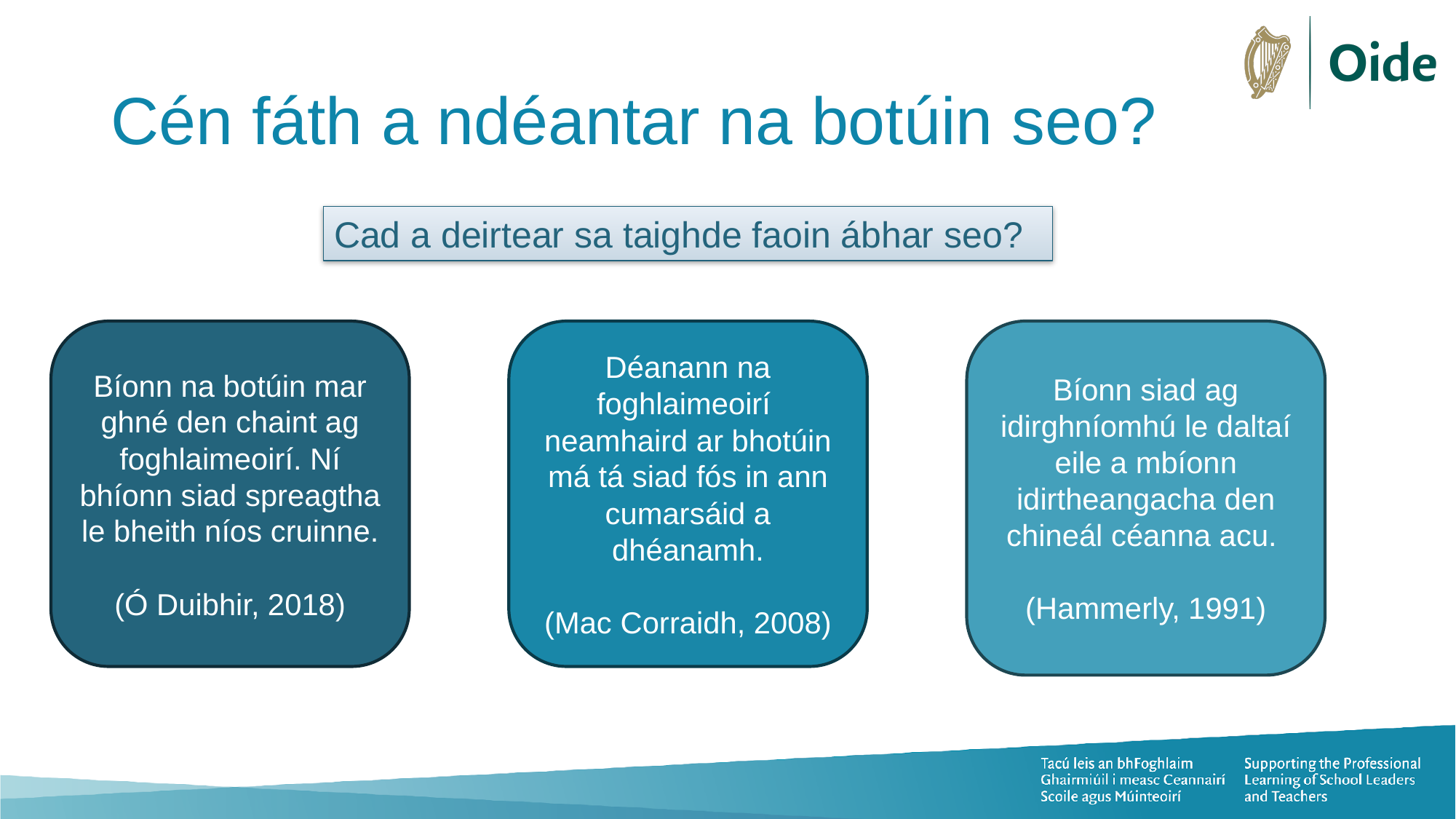

# Cén fáth a ndéantar na botúin seo?
Cad a deirtear sa taighde faoin ábhar seo?
Bíonn na botúin mar ghné den chaint ag foghlaimeoirí. Ní bhíonn siad spreagtha le bheith níos cruinne.

(Ó Duibhir, 2018)
Déanann na foghlaimeoirí
neamhaird ar bhotúin má tá siad fós in ann cumarsáid a dhéanamh.

(Mac Corraidh, 2008)
Bíonn siad ag idirghníomhú le daltaí eile a mbíonn idirtheangacha den chineál céanna acu.

(Hammerly, 1991)